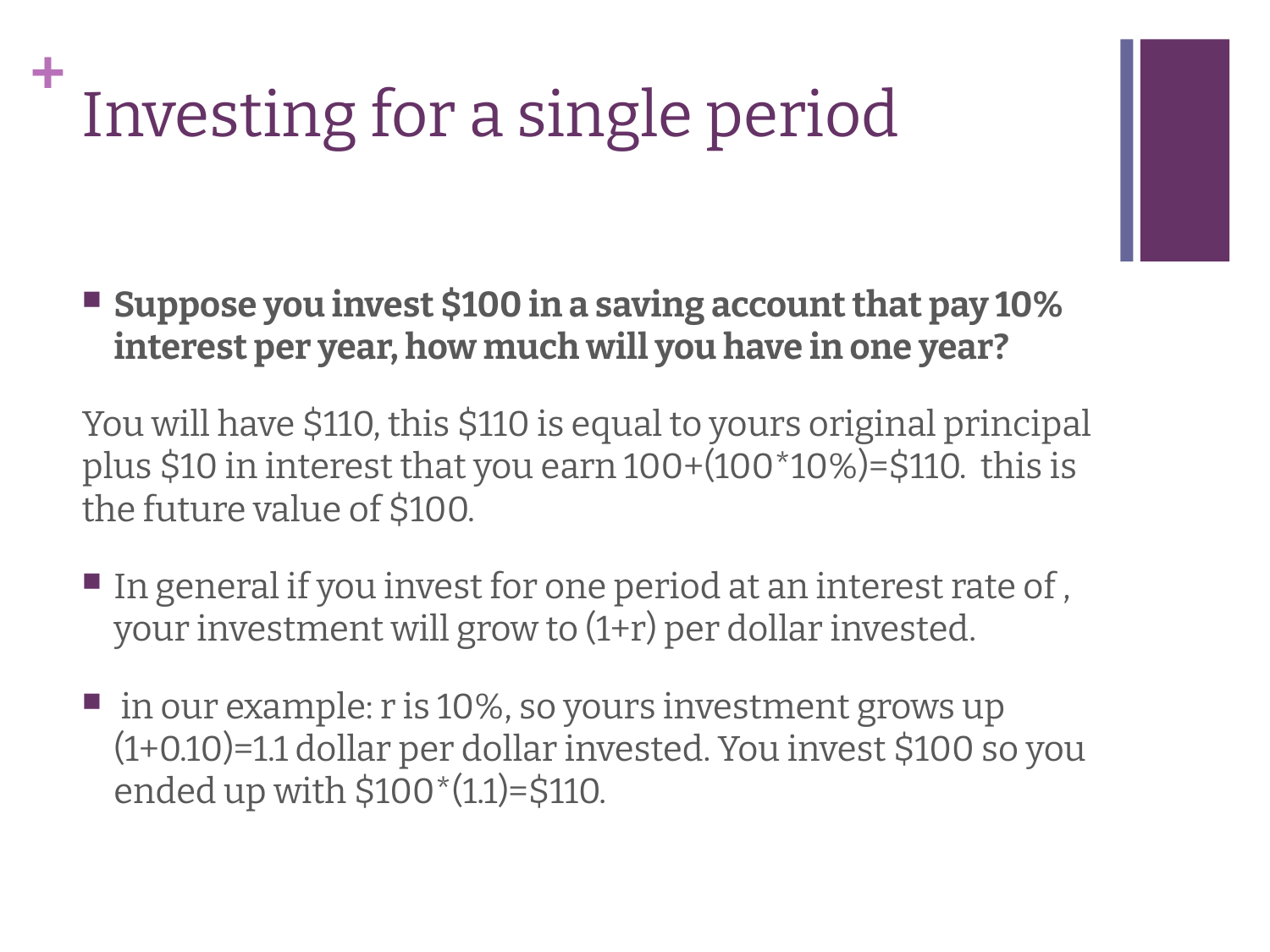

# Investing for a single period
Suppose you invest $100 in a saving account that pay 10% interest per year, how much will you have in one year?
You will have $110, this $110 is equal to yours original principal plus $10 in interest that you earn 100+(100*10%)=$110.  this is the future value of $100.
In general if you invest for one period at an interest rate of , your investment will grow to (1+r) per dollar invested.
 in our example: r is 10%, so yours investment grows up (1+0.10)=1.1 dollar per dollar invested. You invest $100 so you ended up with $100*(1.1)=$110.